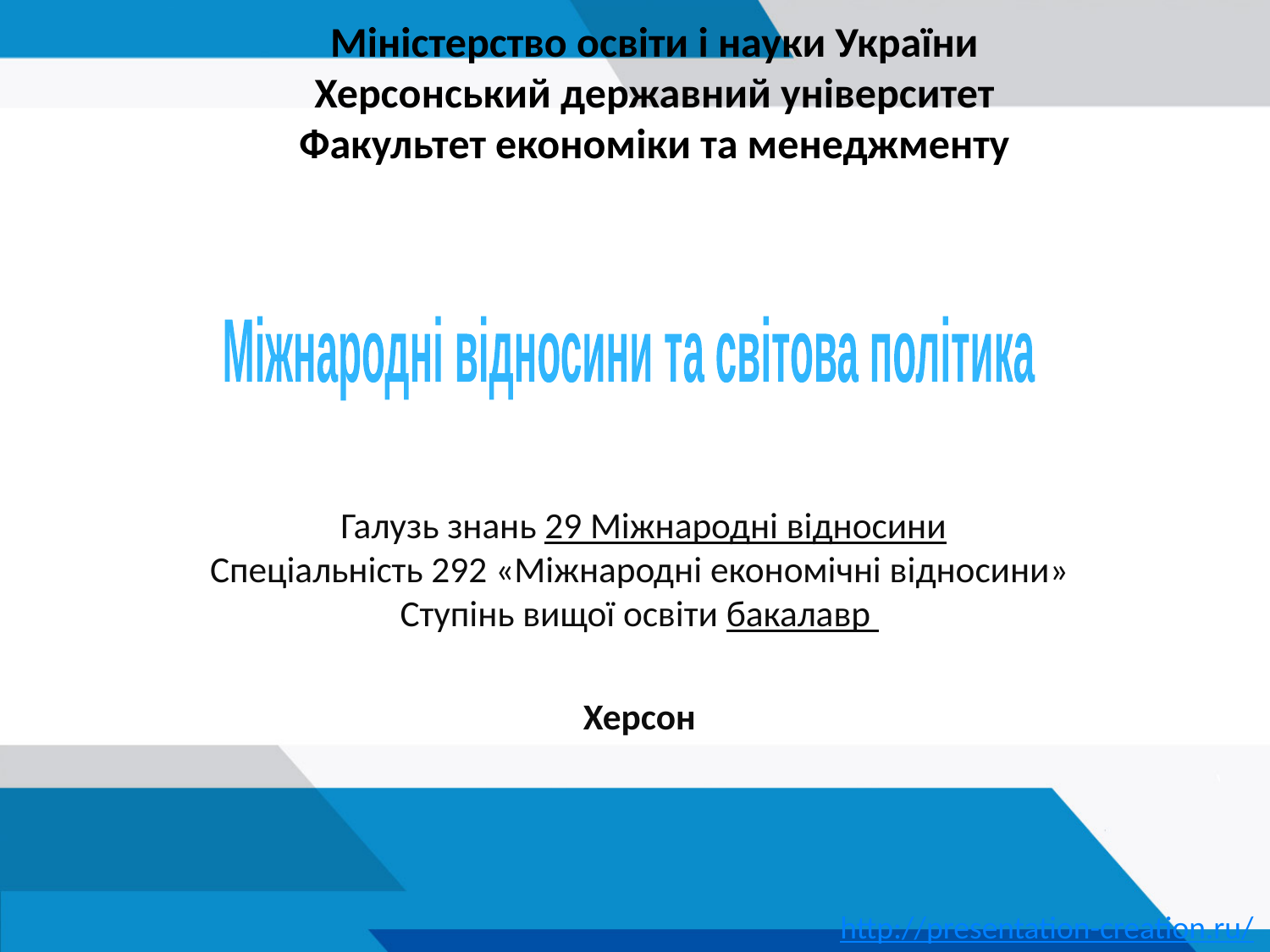

# Міністерство освіти і науки України Херсонський державний університет Факультет економіки та менеджменту
Міжнародні відносини та світова політика
 Галузь знань 29 Міжнародні відносини
Спеціальність 292 «Міжнародні економічні відносини»
Ступінь вищої освіти бакалавр

Херсон